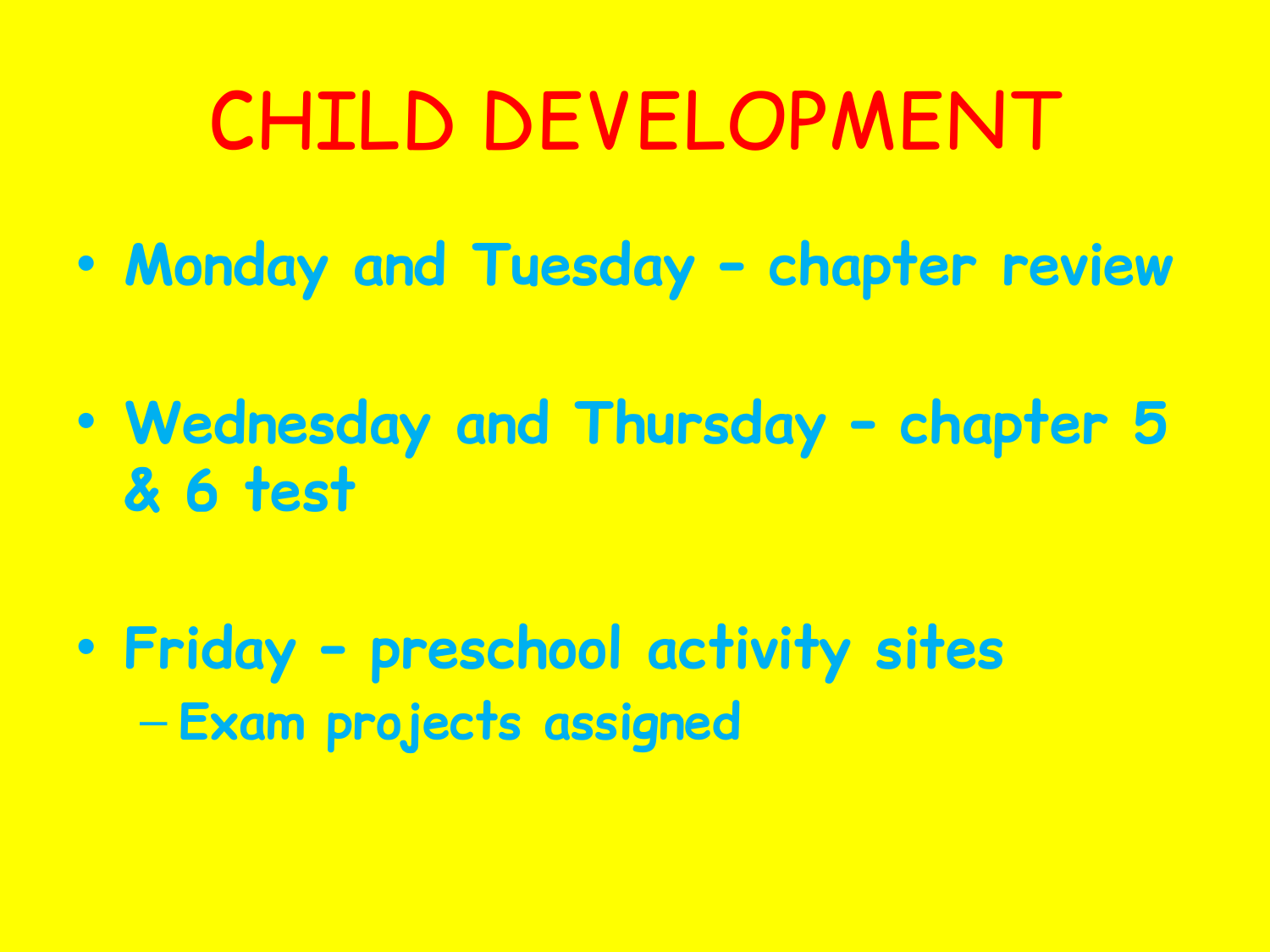

# CHILD DEVELOPMENT
Monday and Tuesday – chapter review

Wednesday and Thursday – chapter 5 & 6 test

Friday – preschool activity sites
Exam projects assigned